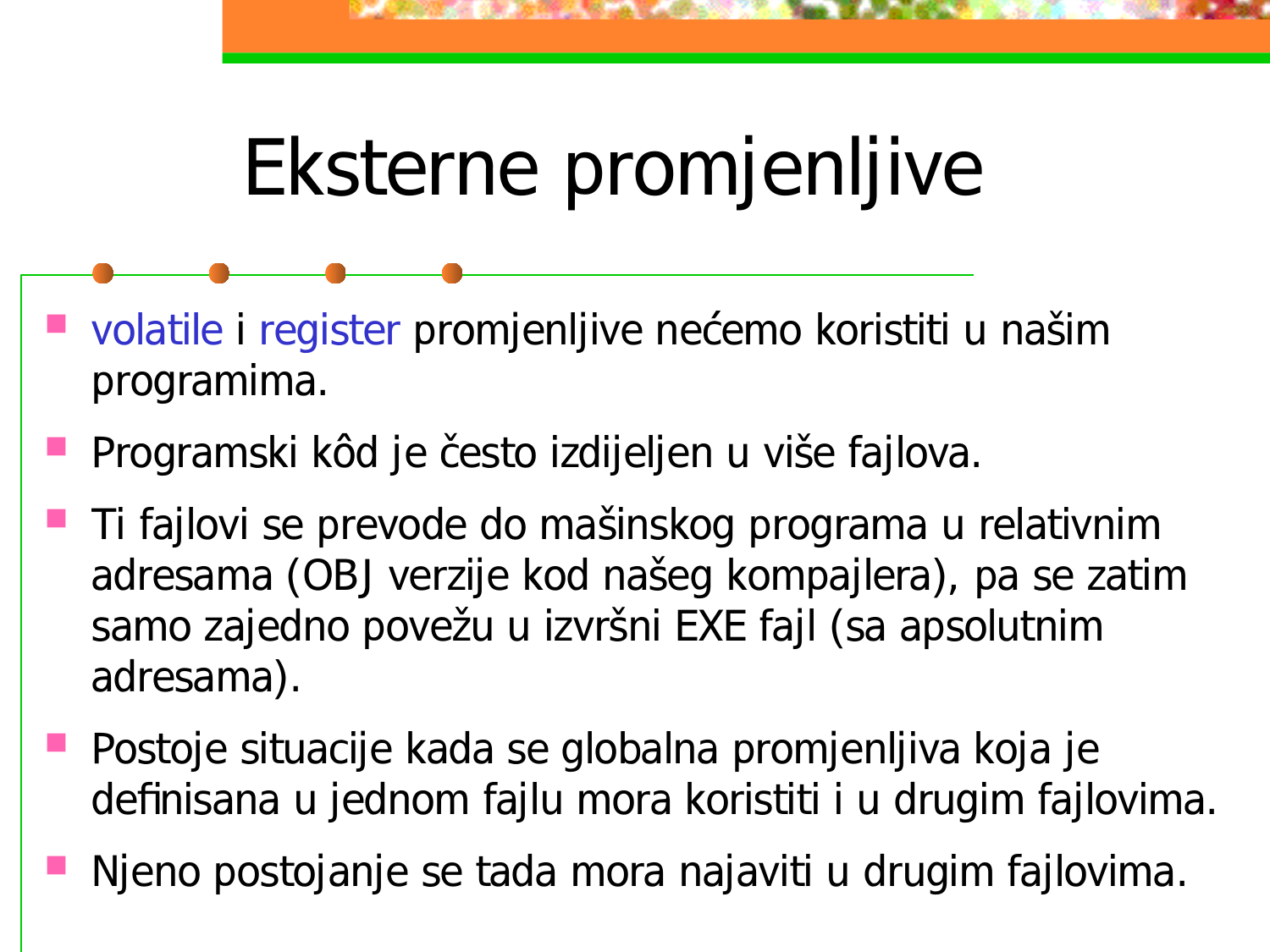

# Eksterne promjenljive
volatile i register promjenljive nećemo koristiti u našim programima.
Programski kôd je često izdijeljen u više fajlova.
Ti fajlovi se prevode do mašinskog programa u relativnim adresama (OBJ verzije kod našeg kompajlera), pa se zatim samo zajedno povežu u izvršni EXE fajl (sa apsolutnim adresama).
Postoje situacije kada se globalna promjenljiva koja je definisana u jednom fajlu mora koristiti i u drugim fajlovima.
Njeno postojanje se tada mora najaviti u drugim fajlovima.